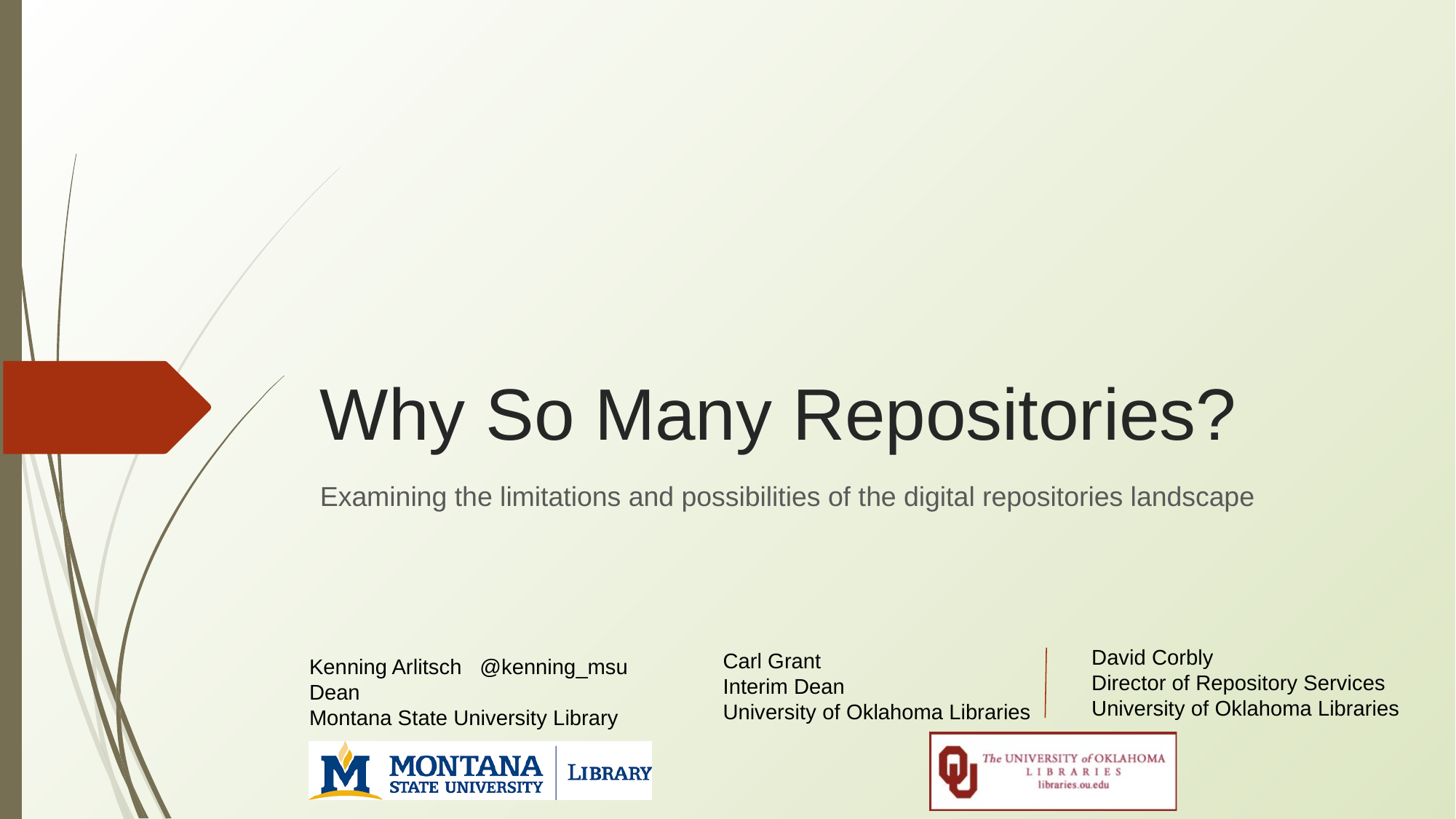

# Why So Many Repositories?
Examining the limitations and possibilities of the digital repositories landscape
David Corbly
Director of Repository Services
University of Oklahoma Libraries
Carl Grant
Interim Dean
University of Oklahoma Libraries
Kenning Arlitsch   @kenning_msu
Dean
Montana State University Library